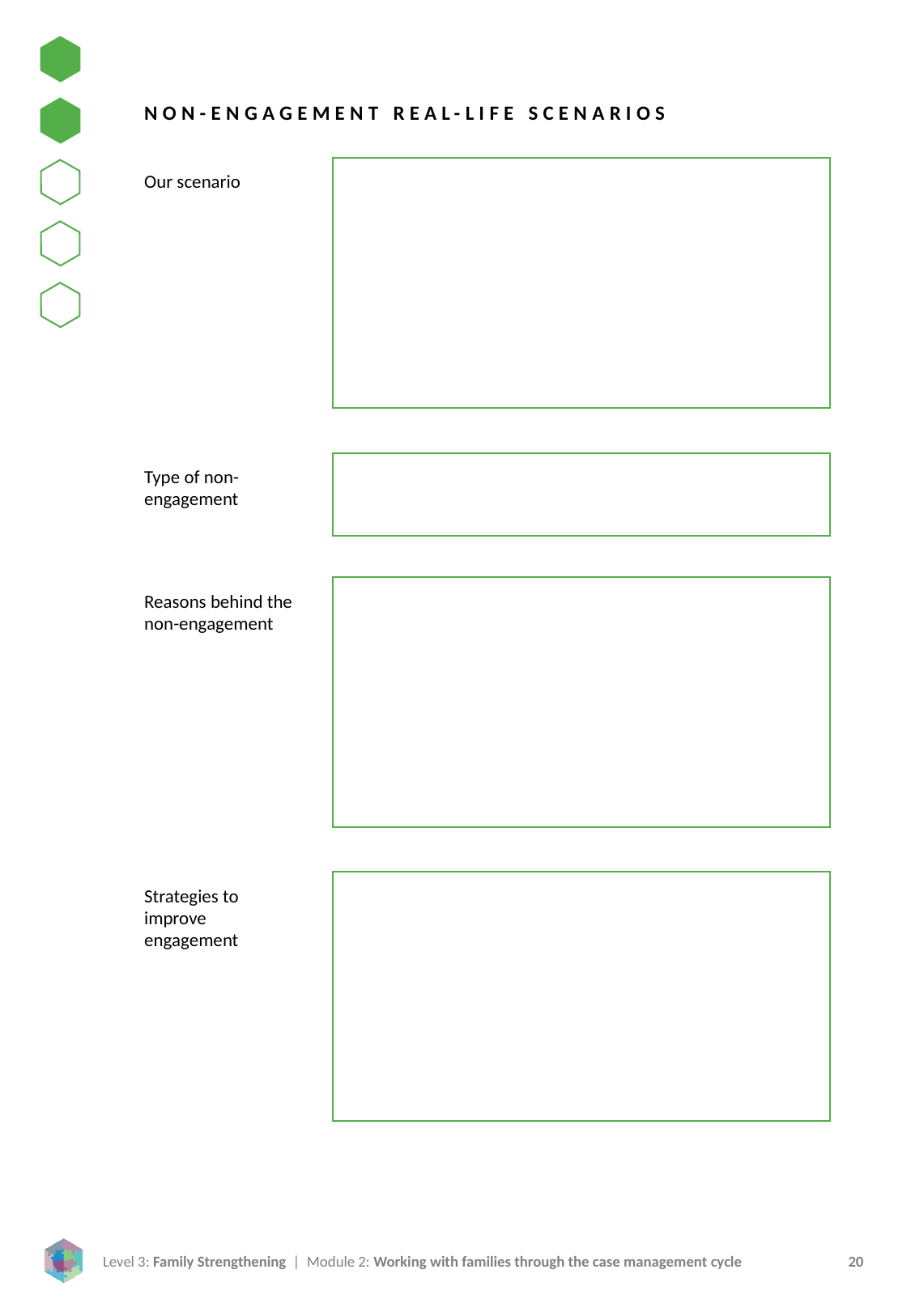

NON-ENGAGEMENT REAL-LIFE SCENARIOS

Our scenario

Type of non-engagement

Reasons behind the non-engagement

Strategies to  improve engagement